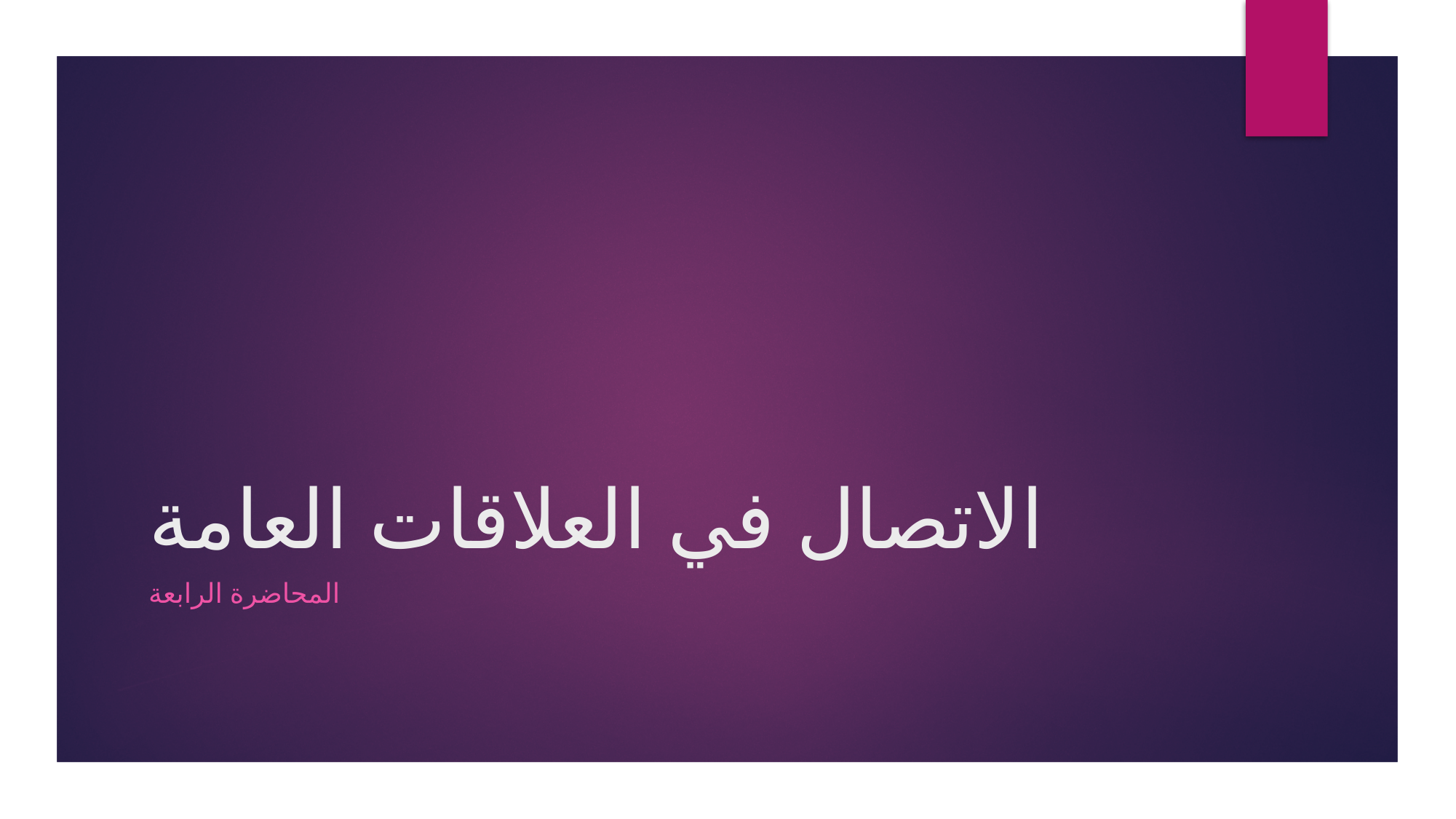

# الاتصال في العلاقات العامة
المحاضرة الرابعة